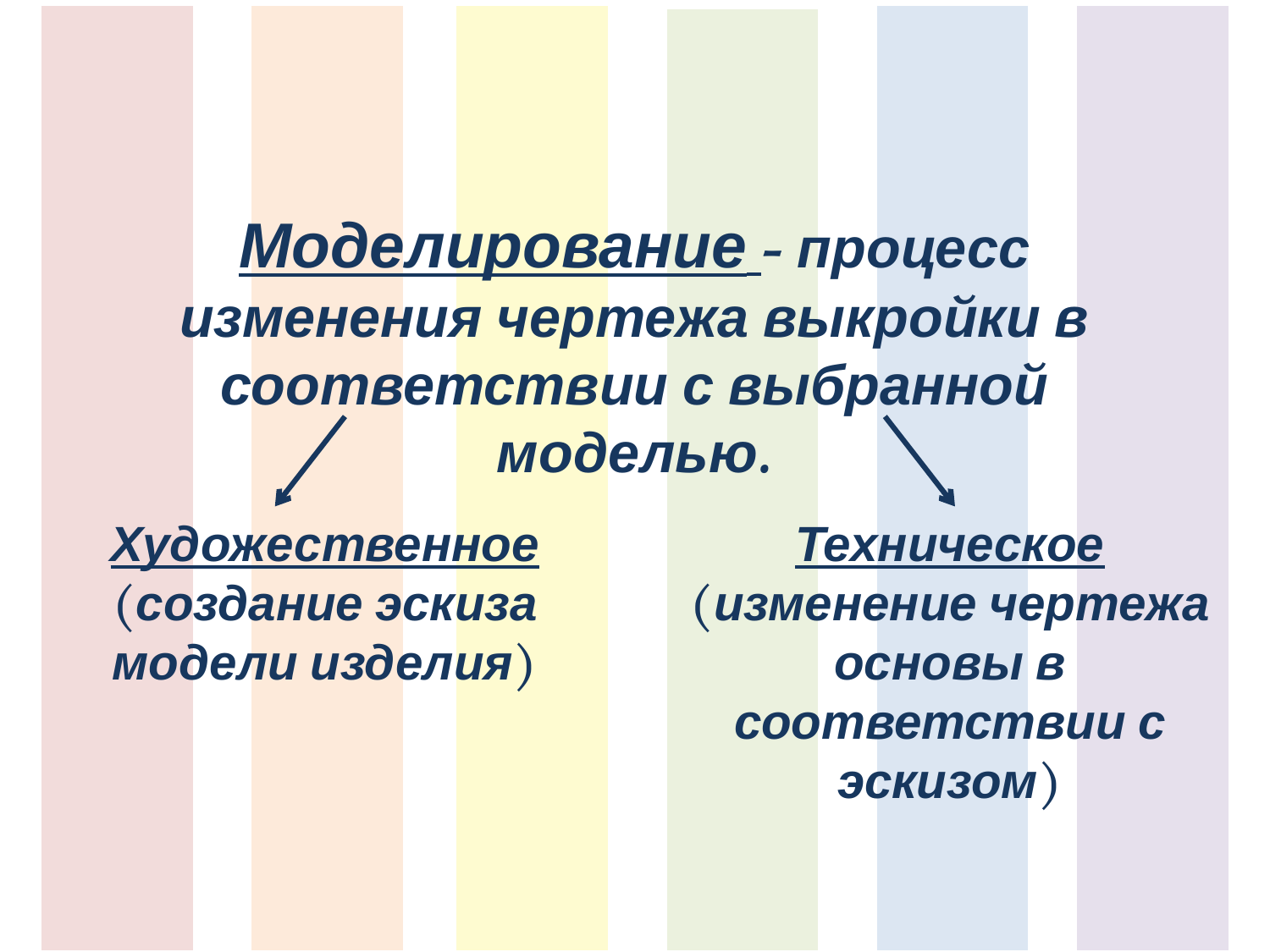

Моделирование - процесс изменения чертежа выкройки в соответствии с выбранной моделью.
Художественное
(создание эскиза модели изделия)
Техническое
(изменение чертежа основы в соответствии с эскизом)